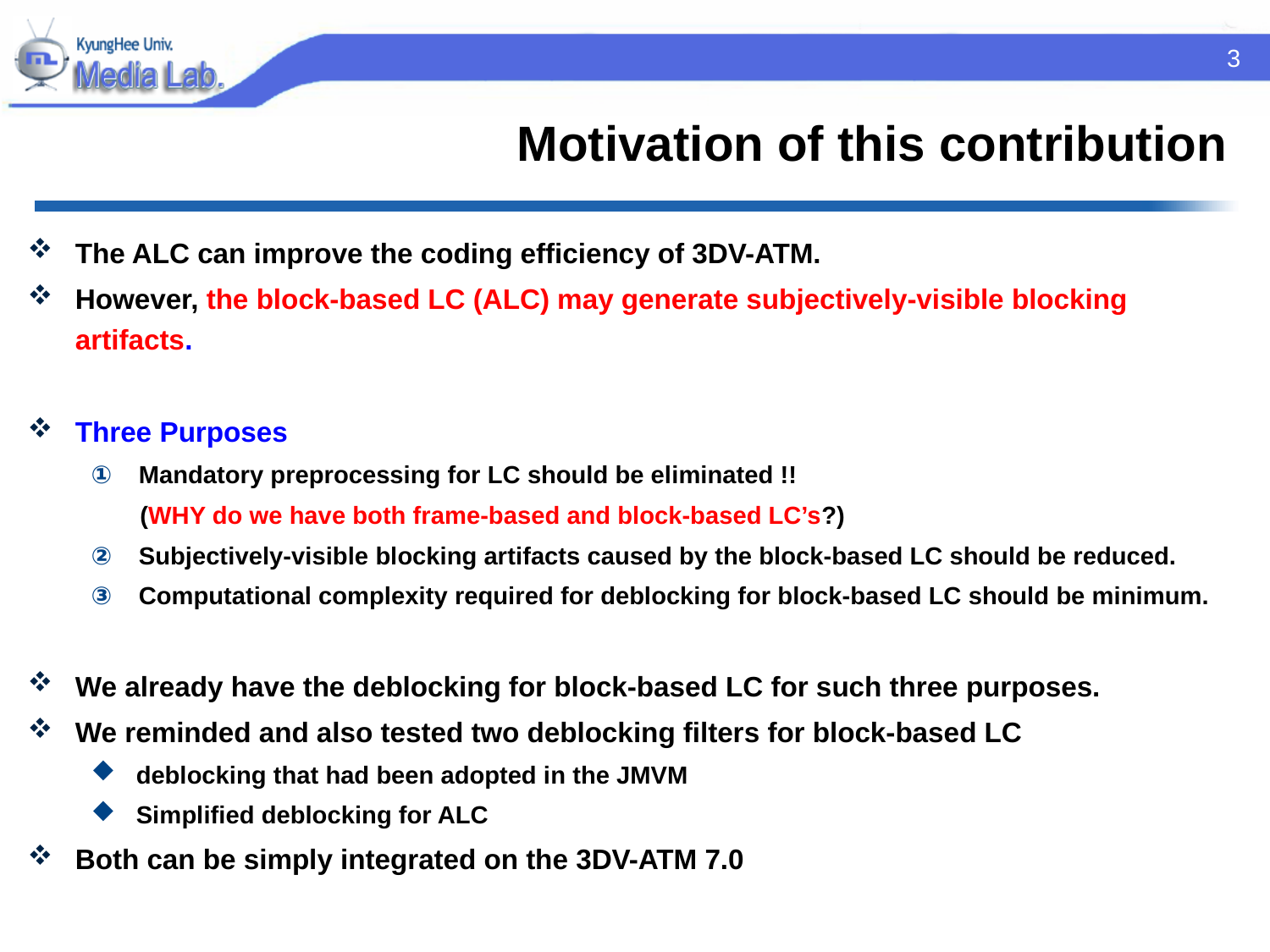

3
# Motivation of this contribution
The ALC can improve the coding efficiency of 3DV-ATM.
However, the block-based LC (ALC) may generate subjectively-visible blocking artifacts.

Three Purposes
Mandatory preprocessing for LC should be eliminated !!
       (WHY do we have both frame-based and block-based LC’s?)
Subjectively-visible blocking artifacts caused by the block-based LC should be reduced.
Computational complexity required for deblocking for block-based LC should be minimum.

We already have the deblocking for block-based LC for such three purposes.
We reminded and also tested two deblocking filters for block-based LC
deblocking that had been adopted in the JMVM
Simplified deblocking for ALC
Both can be simply integrated on the 3DV-ATM 7.0